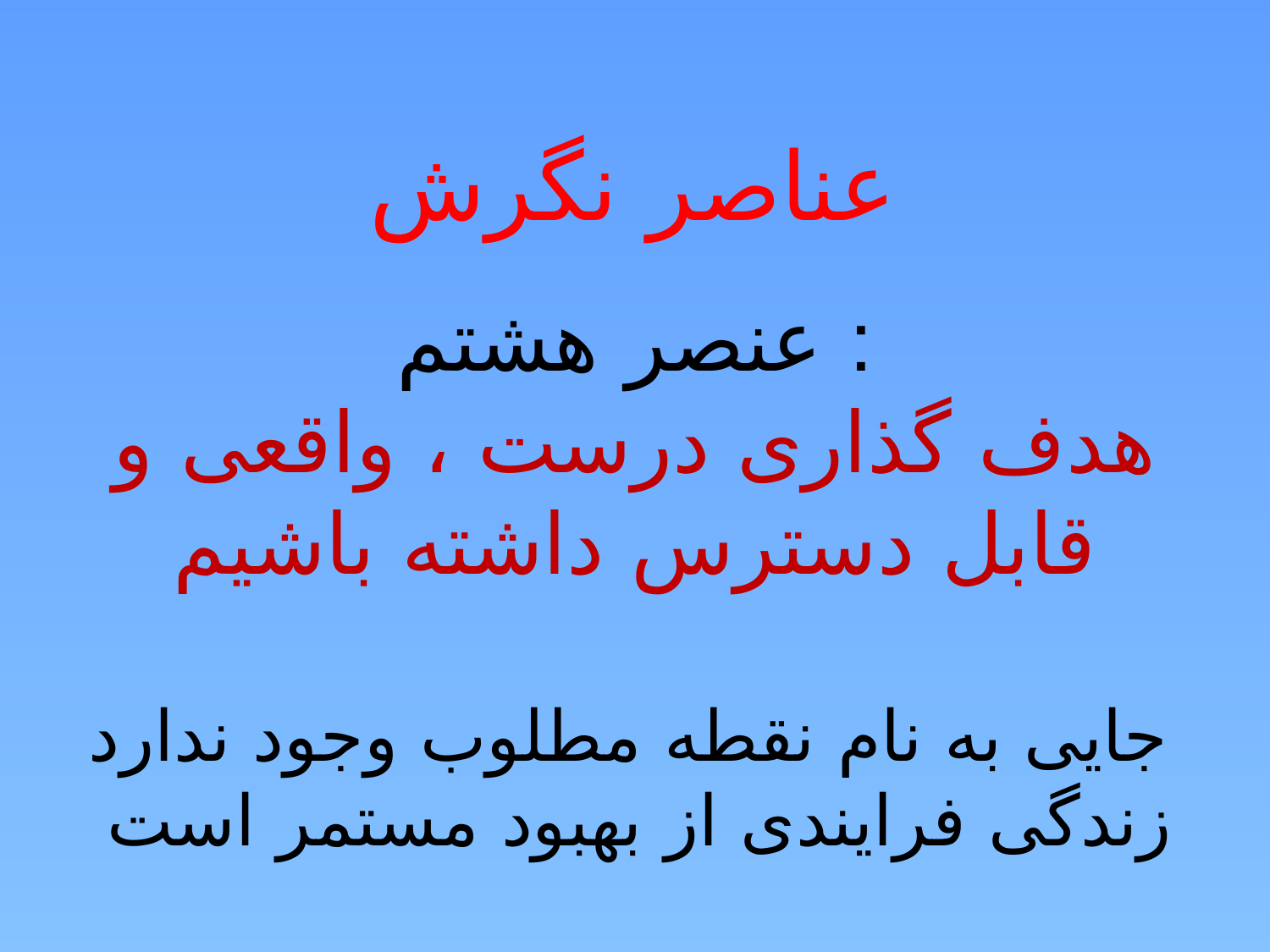

عناصر نگرش

عنصر هشتم :
هدف گذاری درست ، واقعی و قابل دسترس داشته باشیم
جایی به نام نقطه مطلوب وجود ندارد
زندگی فرایندی از بهبود مستمر است